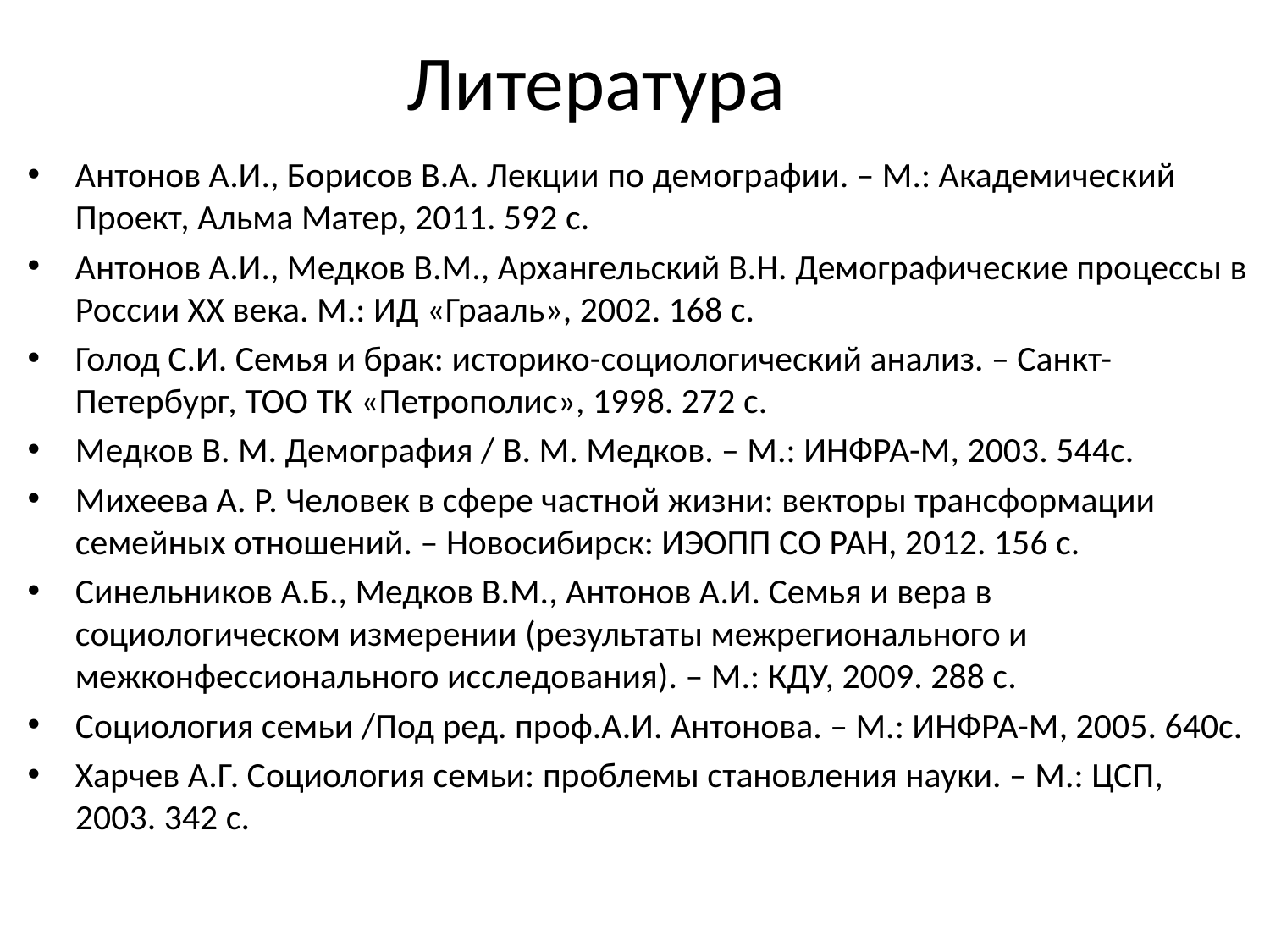

# Литература
Антонов А.И., Борисов В.А. Лекции по демографии. – М.: Академический Проект, Альма Матер, 2011. 592 с.
Антонов А.И., Медков В.М., Архангельский В.Н. Демографические процессы в России ХХ века. М.: ИД «Грааль», 2002. 168 с.
Голод С.И. Семья и брак: историко-социологический анализ. – Санкт-Петербург, ТОО ТК «Петрополис», 1998. 272 с.
Медков В. М. Демография / В. М. Медков. – М.: ИНФРА-М, 2003. 544с.
Михеева А. Р. Человек в сфере частной жизни: векторы трансформации семейных отношений. – Новосибирск: ИЭОПП СО РАН, 2012. 156 с.
Синельников А.Б., Медков В.М., Антонов А.И. Семья и вера в социологическом измерении (результаты межрегионального и межконфессионального исследования). – М.: КДУ, 2009. 288 с.
Социология семьи /Под ред. проф.А.И. Антонова. – М.: ИНФРА-М, 2005. 640с.
Харчев А.Г. Социология семьи: проблемы становления науки. – М.: ЦСП, 2003. 342 с.